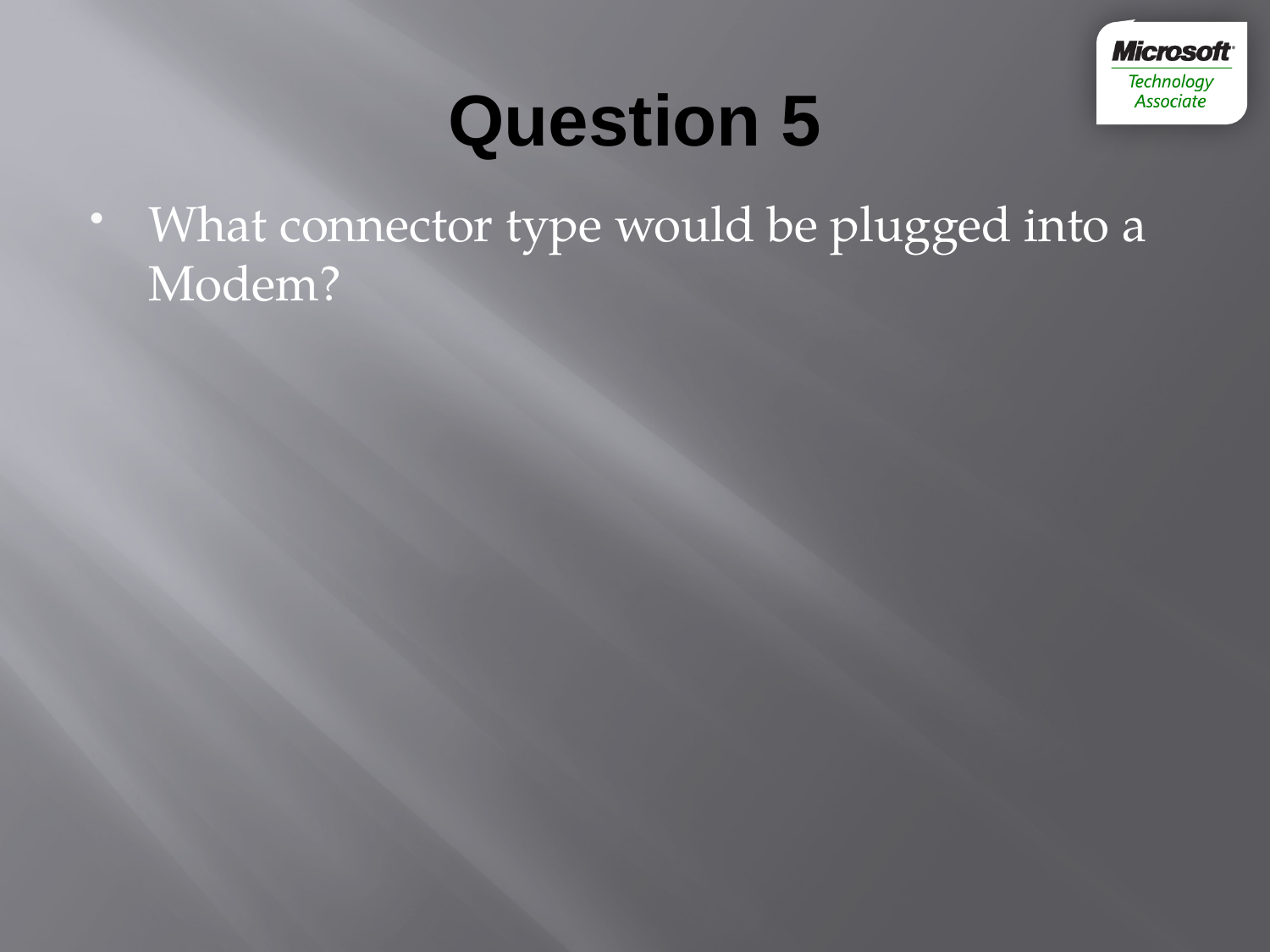

# Question 5
What connector type would be plugged into a Modem?